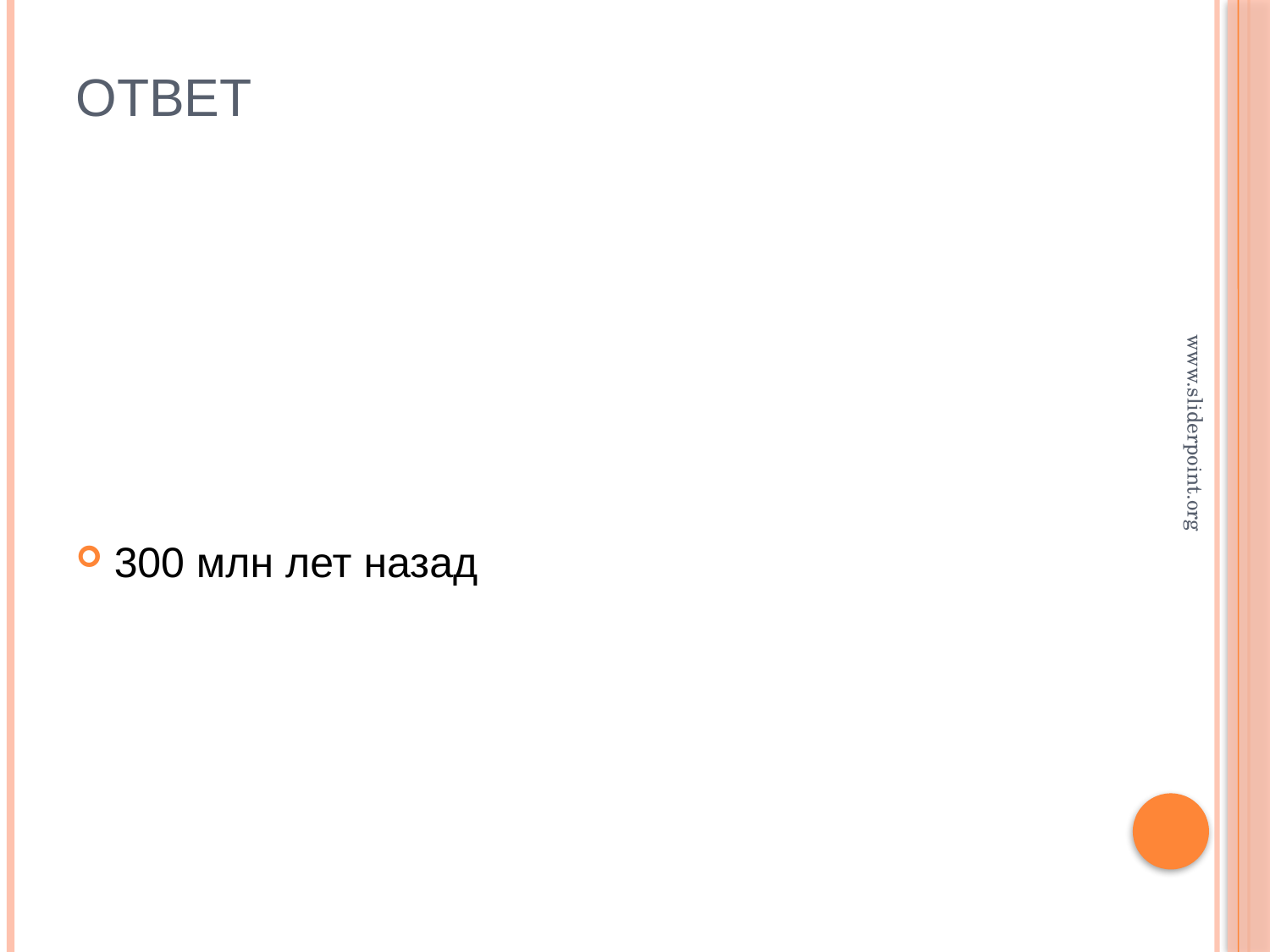

# ОТВЕТ

300 млн лет назад
www.sliderpoint.org